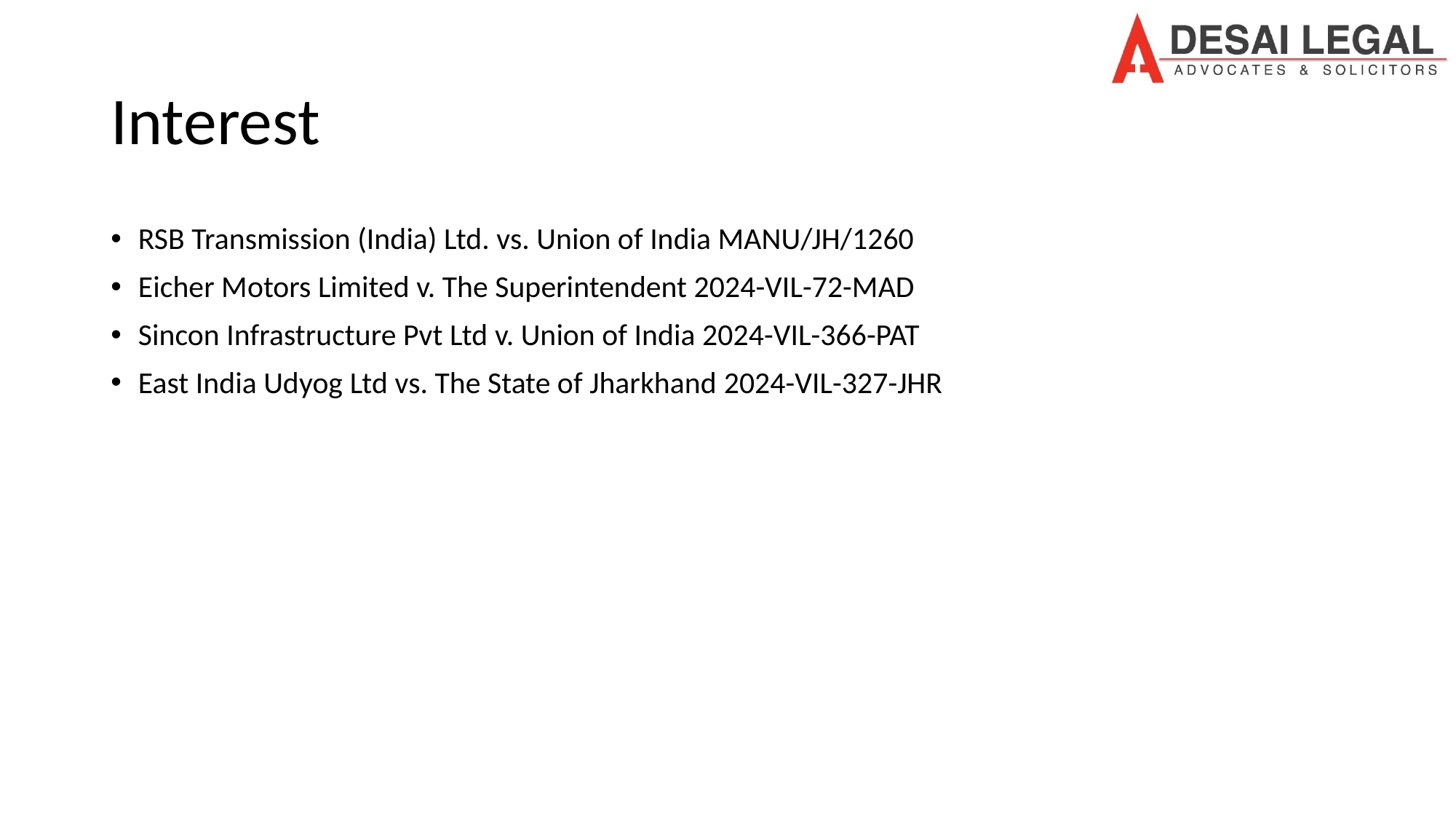

# Interest
RSB Transmission (India) Ltd. vs. Union of India MANU/JH/1260
Eicher Motors Limited v. The Superintendent 2024-VIL-72-MAD
Sincon Infrastructure Pvt Ltd v. Union of India 2024-VIL-366-PAT
East India Udyog Ltd vs. The State of Jharkhand 2024-VIL-327-JHR